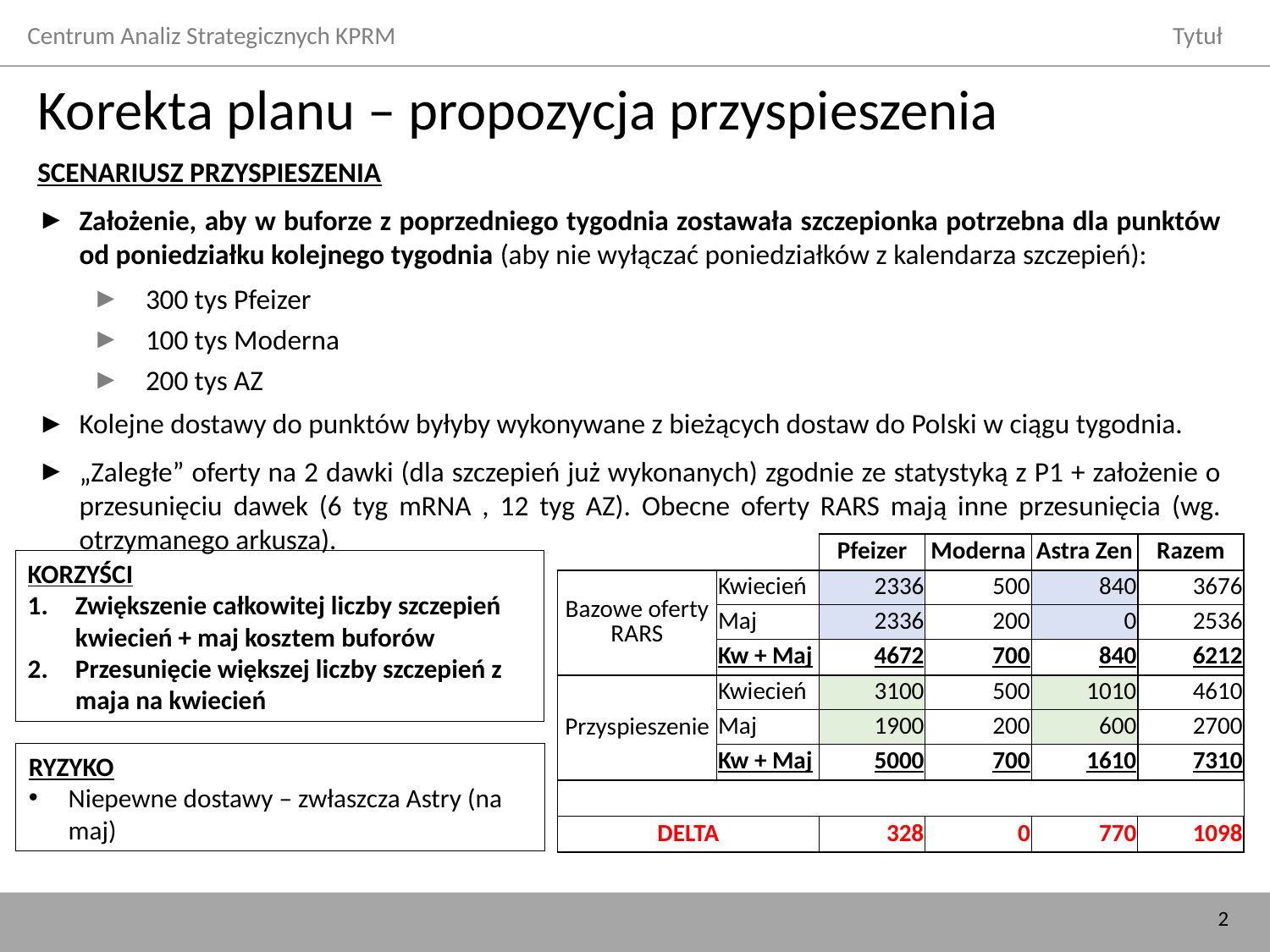

# Korekta planu – propozycja przyspieszenia
SCENARIUSZ PRZYSPIESZENIA
Założenie, aby w buforze z poprzedniego tygodnia zostawała szczepionka potrzebna dla punktów od poniedziałku kolejnego tygodnia (aby nie wyłączać poniedziałków z kalendarza szczepień):
300 tys Pfeizer
100 tys Moderna
200 tys AZ
Kolejne dostawy do punktów byłyby wykonywane z bieżących dostaw do Polski w ciągu tygodnia.
„Zaległe” oferty na 2 dawki (dla szczepień już wykonanych) zgodnie ze statystyką z P1 + założenie o przesunięciu dawek (6 tyg mRNA , 12 tyg AZ). Obecne oferty RARS mają inne przesunięcia (wg. otrzymanego arkusza).
|  |  | Pfeizer | Moderna | Astra Zen | Razem |
| --- | --- | --- | --- | --- | --- |
| Bazowe oferty RARS | Kwiecień | 2336 | 500 | 840 | 3676 |
|  | Maj | 2336 | 200 | 0 | 2536 |
|  | Kw + Maj | 4672 | 700 | 840 | 6212 |
| Przyspieszenie | Kwiecień | 3100 | 500 | 1010 | 4610 |
|  | Maj | 1900 | 200 | 600 | 2700 |
|  | Kw + Maj | 5000 | 700 | 1610 | 7310 |
|  |  |  |  |  |  |
| DELTA |  | 328 | 0 | 770 | 1098 |
KORZYŚCI
Zwiększenie całkowitej liczby szczepień kwiecień + maj kosztem buforów
Przesunięcie większej liczby szczepień z maja na kwiecień
RYZYKO
Niepewne dostawy – zwłaszcza Astry (na maj)
19 marca 2021
2